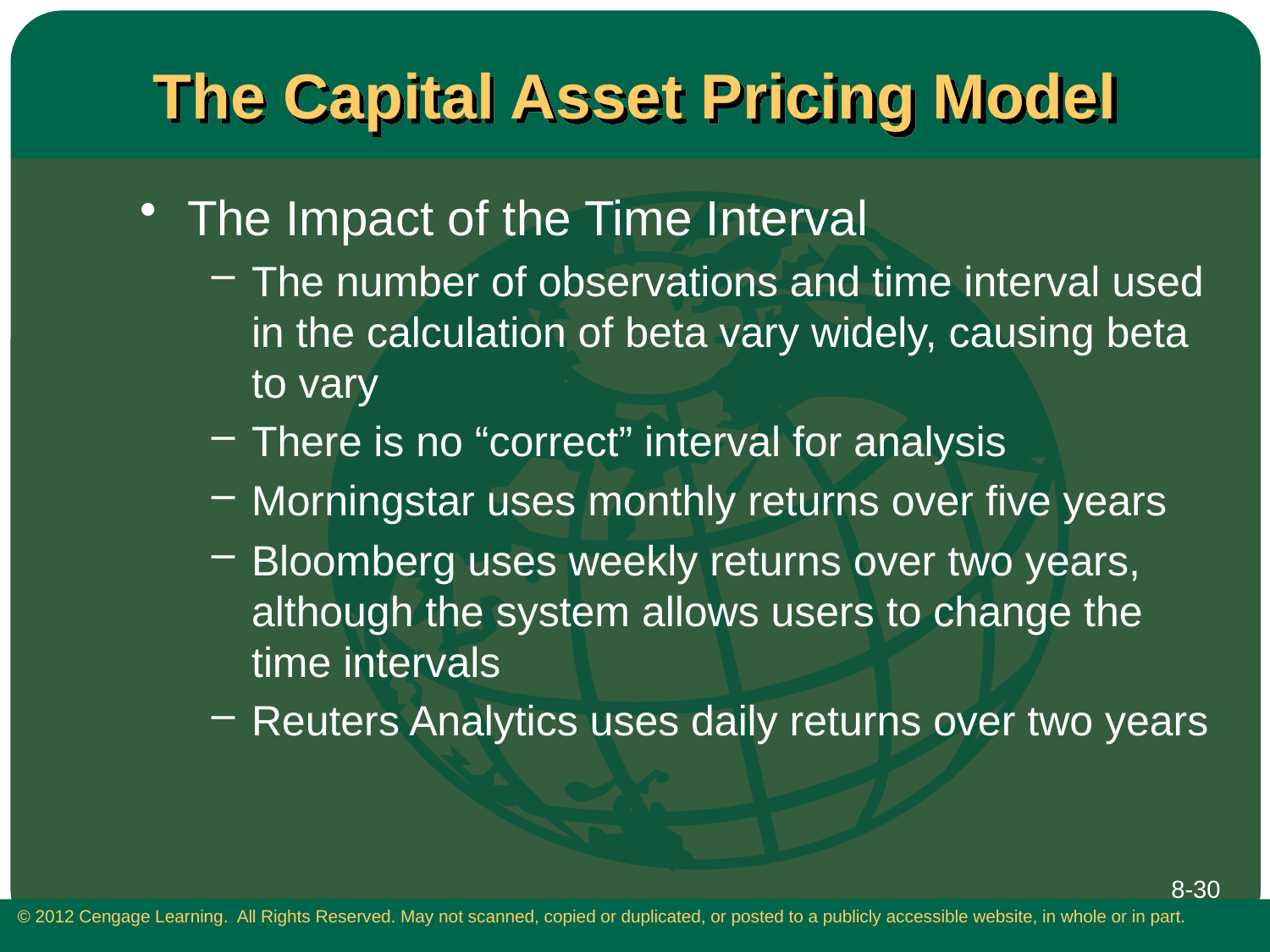

# The Capital Asset Pricing Model
The Impact of the Time Interval
The number of observations and time interval used in the calculation of beta vary widely, causing beta to vary
There is no “correct” interval for analysis
Morningstar uses monthly returns over five years
Bloomberg uses weekly returns over two years, although the system allows users to change the time intervals
Reuters Analytics uses daily returns over two years
8-30
 © 2012 Cengage Learning.  All Rights Reserved. May not scanned, copied or duplicated, or posted to a publicly accessible website, in whole or in part.